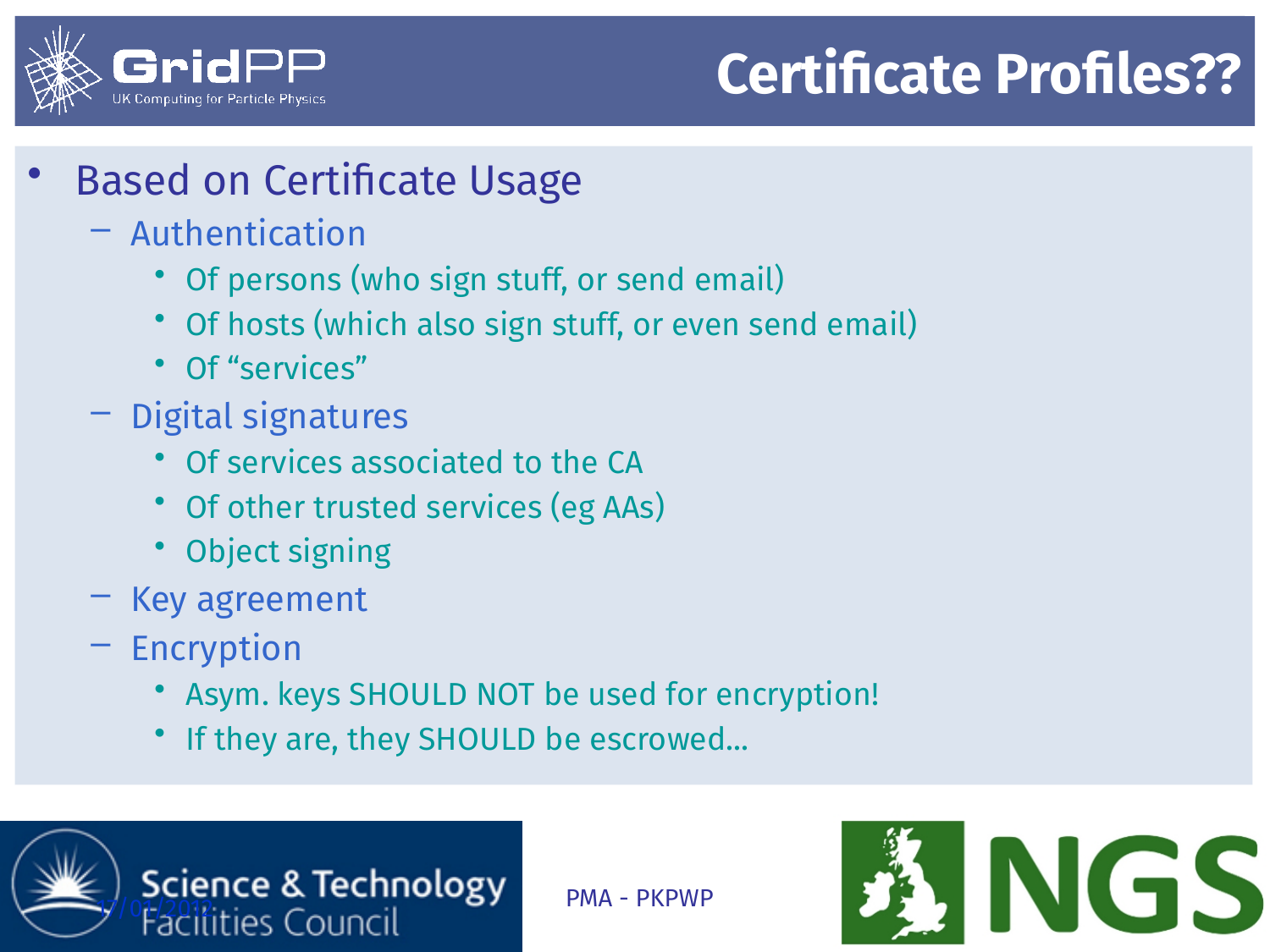

# Certificate Profiles??
Based on Certificate Usage
Authentication
Of persons (who sign stuff, or send email)
Of hosts (which also sign stuff, or even send email)
Of “services”
Digital signatures
Of services associated to the CA
Of other trusted services (eg AAs)
Object signing
Key agreement
Encryption
Asym. keys SHOULD NOT be used for encryption!
If they are, they SHOULD be escrowed...
PMA - PKPWP
17/01/2012
13